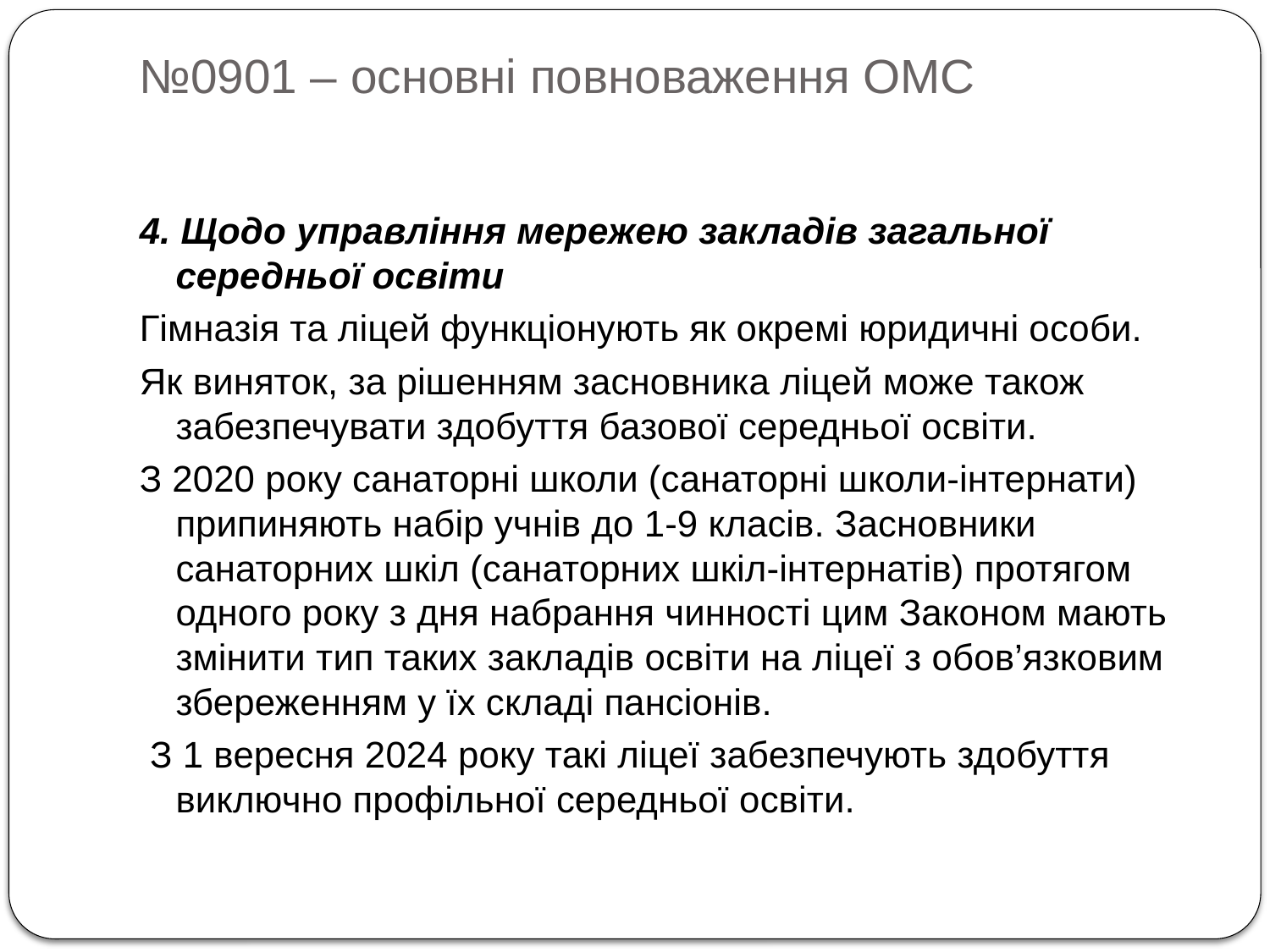

# №0901 – основні повноваження ОМС
4. Щодо управління мережею закладів загальної середньої освіти
Гімназія та ліцей функціонують як окремі юридичні особи.
Як виняток, за рішенням засновника ліцей може також забезпечувати здобуття базової середньої освіти.
З 2020 року санаторні школи (санаторні школи-інтернати) припиняють набір учнів до 1-9 класів. Засновники санаторних шкіл (санаторних шкіл-інтернатів) протягом одного року з дня набрання чинності цим Законом мають змінити тип таких закладів освіти на ліцеї з обов’язковим збереженням у їх складі пансіонів.
 З 1 вересня 2024 року такі ліцеї забезпечують здобуття виключно профільної середньої освіти.